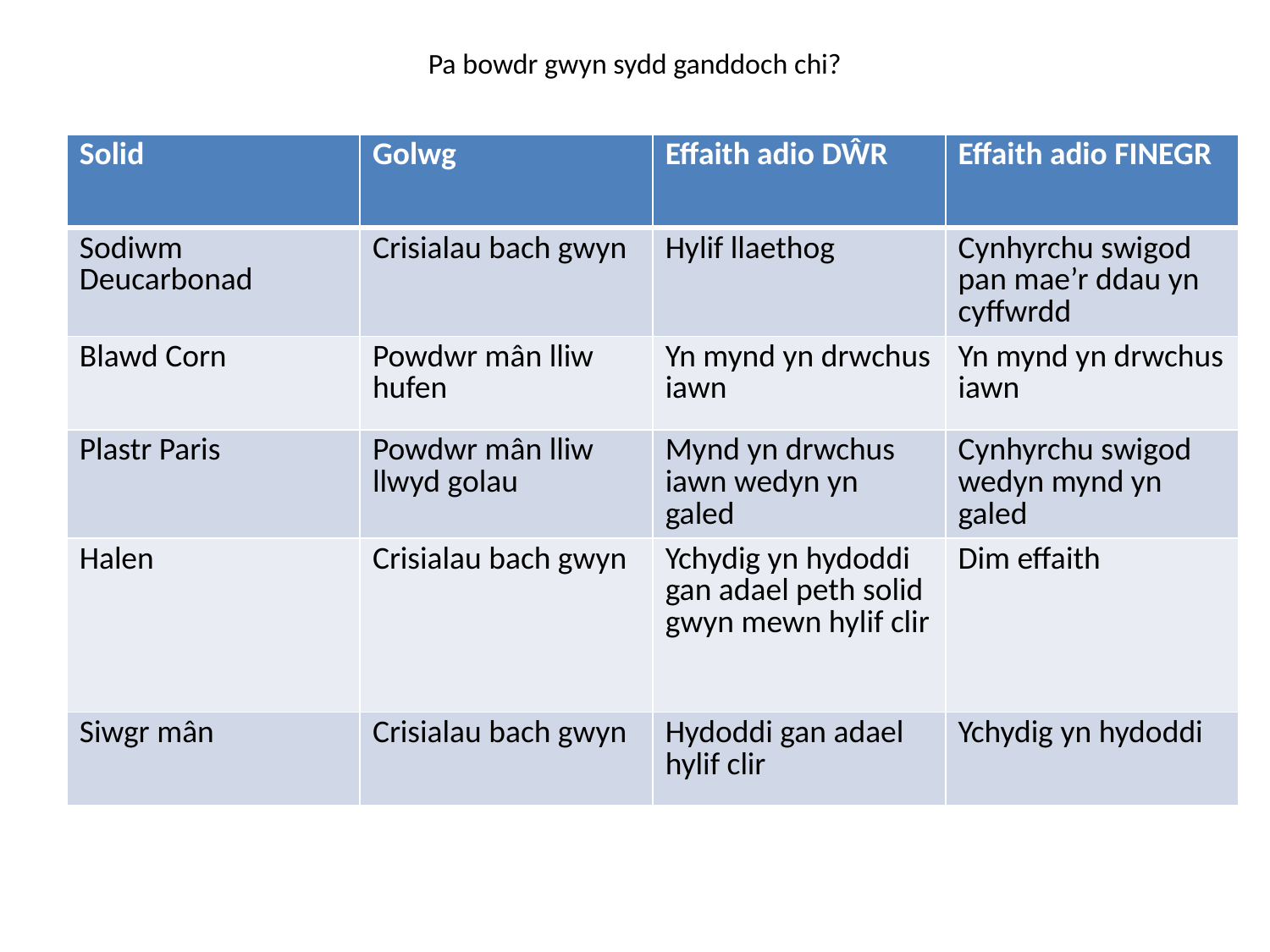

# Pa bowdr gwyn sydd ganddoch chi?
| Solid | Golwg | Effaith adio DŴR | Effaith adio FINEGR |
| --- | --- | --- | --- |
| Sodiwm Deucarbonad | Crisialau bach gwyn | Hylif llaethog | Cynhyrchu swigod pan mae’r ddau yn cyffwrdd |
| Blawd Corn | Powdwr mân lliw hufen | Yn mynd yn drwchus iawn | Yn mynd yn drwchus iawn |
| Plastr Paris | Powdwr mân lliw llwyd golau | Mynd yn drwchus iawn wedyn yn galed | Cynhyrchu swigod wedyn mynd yn galed |
| Halen | Crisialau bach gwyn | Ychydig yn hydoddi gan adael peth solid gwyn mewn hylif clir | Dim effaith |
| Siwgr mân | Crisialau bach gwyn | Hydoddi gan adael hylif clir | Ychydig yn hydoddi |